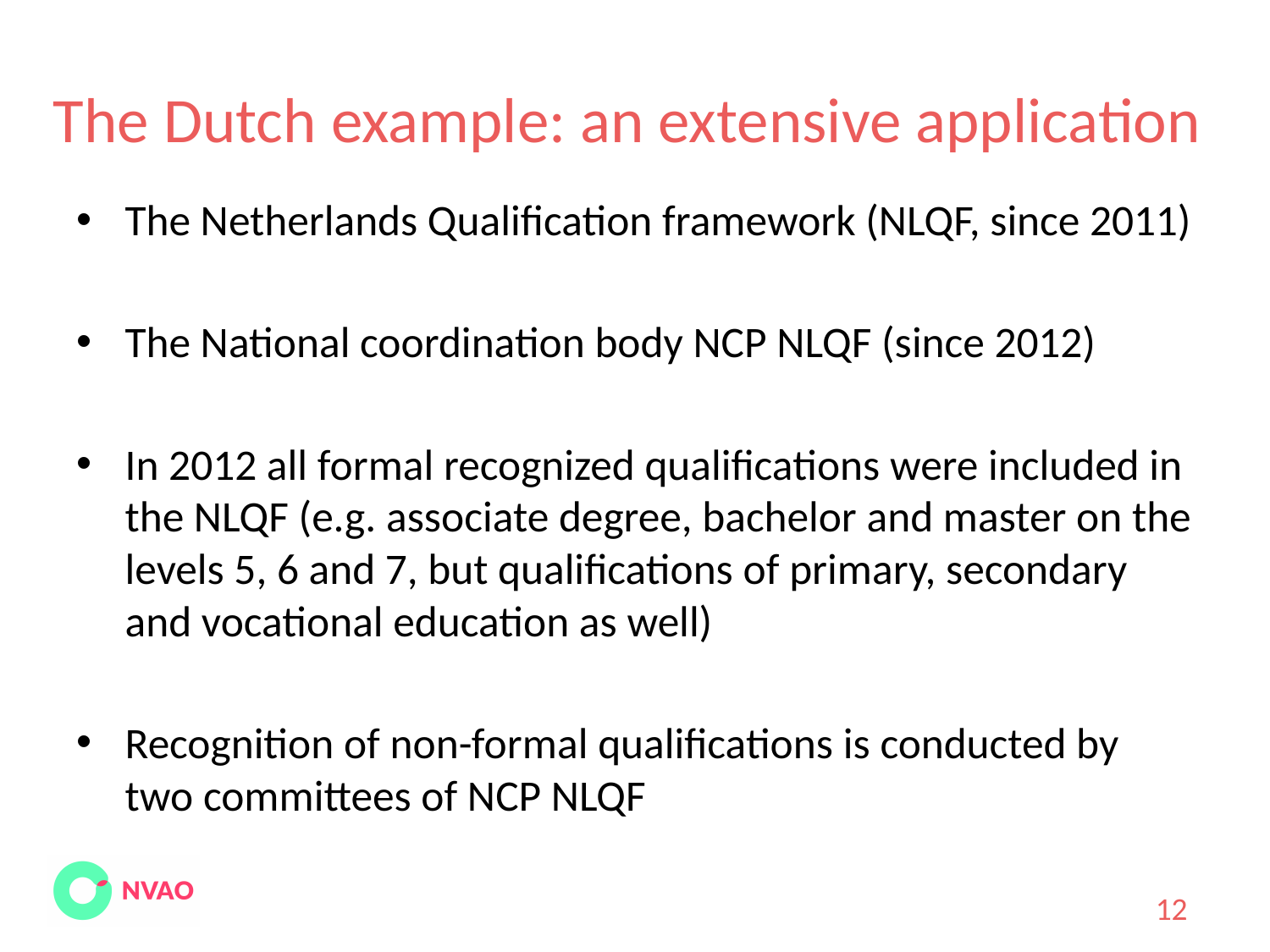

# The Dutch example: an extensive application
The Netherlands Qualification framework (NLQF, since 2011)

The National coordination body NCP NLQF (since 2012)

In 2012 all formal recognized qualifications were included in the NLQF (e.g. associate degree, bachelor and master on the levels 5, 6 and 7, but qualifications of primary, secondary and vocational education as well)

Recognition of non-formal qualifications is conducted by two committees of NCP NLQF

12